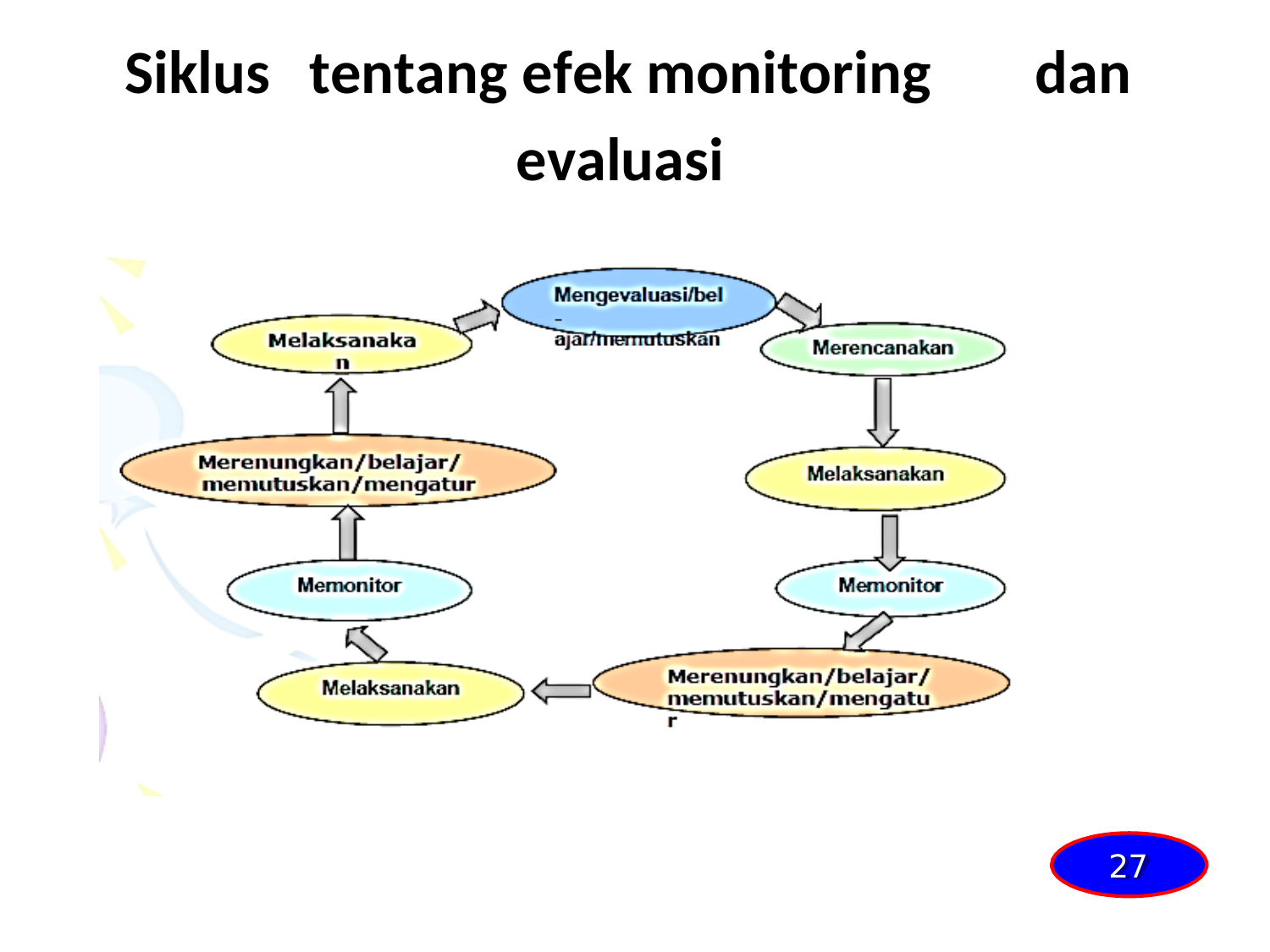

Siklus
tentang efek monitoring
evaluasi
dan

27